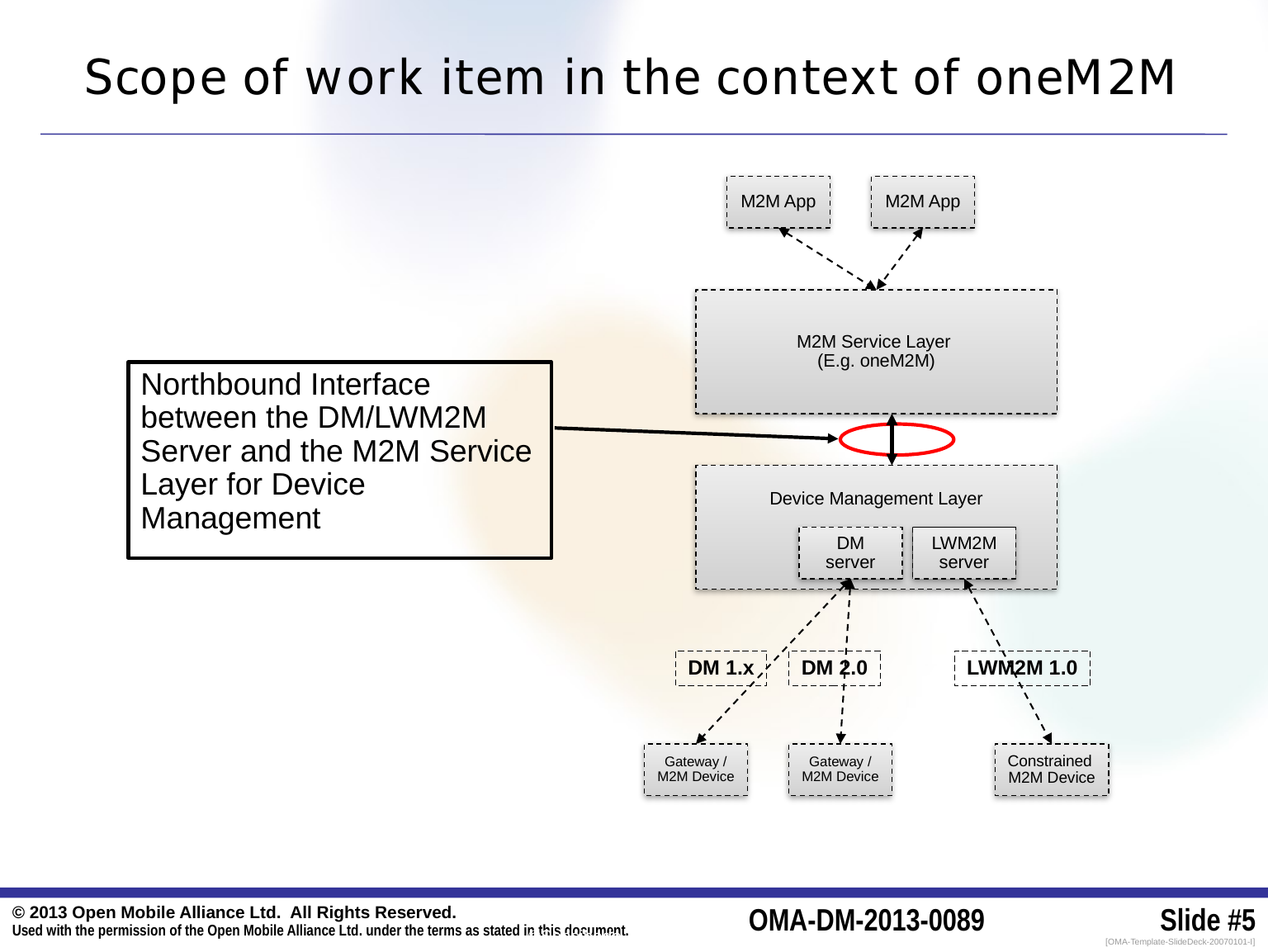

# Scope of work item in the context of oneM2M
M2M App
M2M App
M2M Service Layer
(E.g. oneM2M)
Northbound Interface between the DM/LWM2M Server and the M2M Service Layer for Device Management

Device Management Layer

DM server
LWM2M
server
DM 1.x
DM 2.0
LWM2M 1.0
Gateway / M2M Device
Gateway / M2M Device
Constrained  M2M Device
©Sensinode 2013